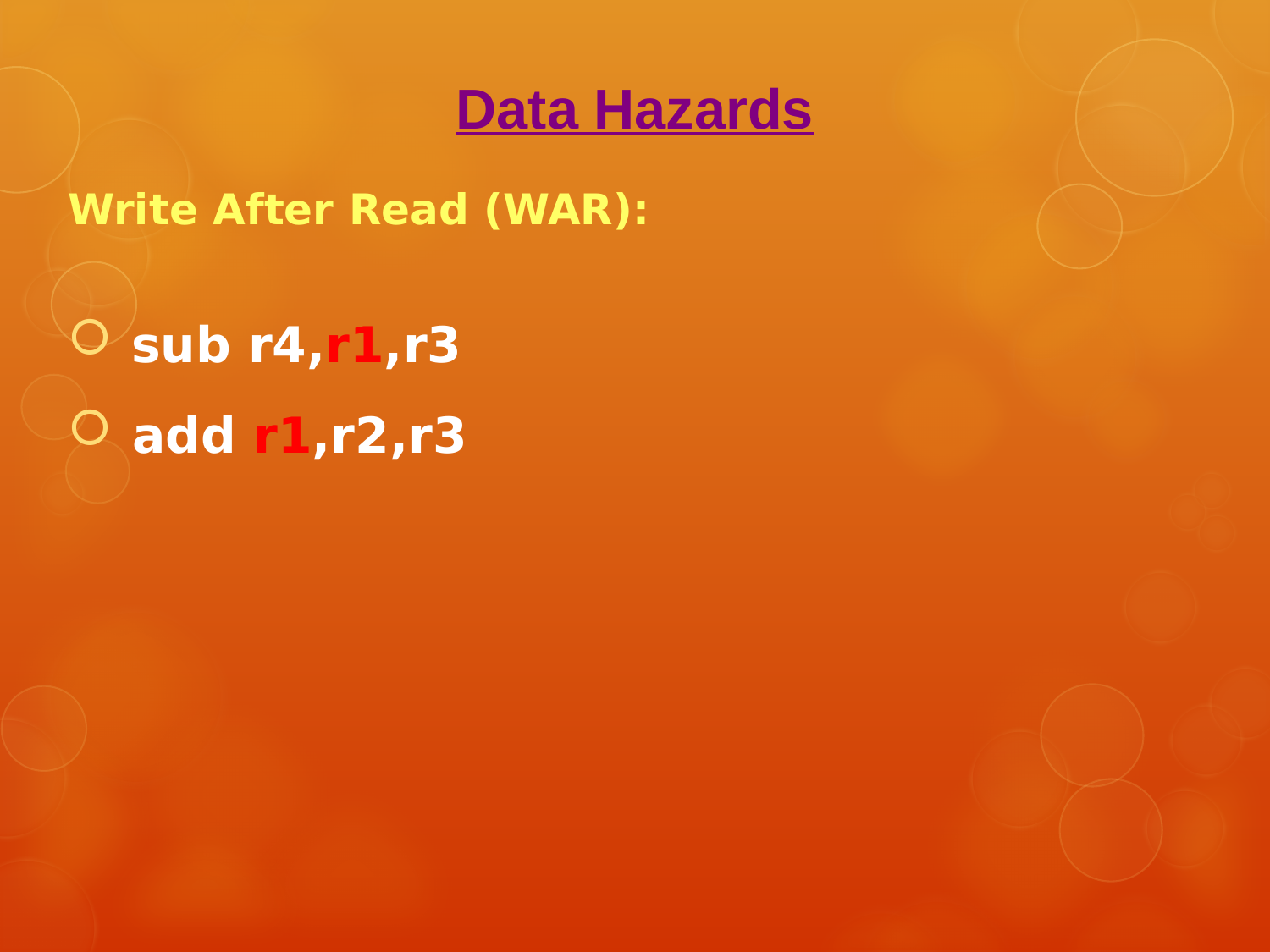

Data Hazards
Write After Read (WAR):

sub r4,r1,r3
 add r1,r2,r3